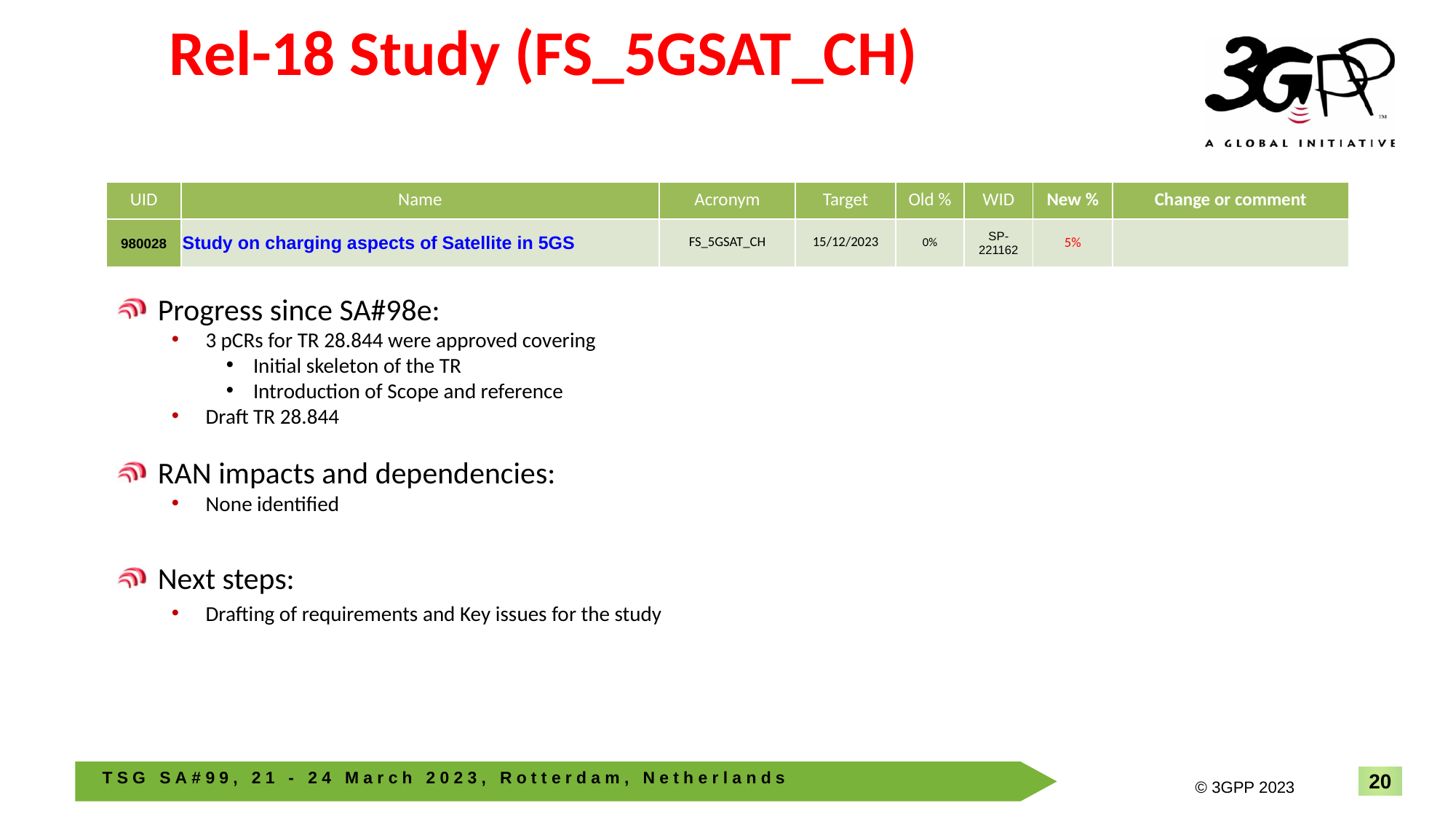

# Rel-18 Study (FS_5GSAT_CH)
| UID | Name | Acronym | Target | Old % | WID | New % | Change or comment |
| --- | --- | --- | --- | --- | --- | --- | --- |
| 980028 | Study on charging aspects of Satellite in 5GS | FS\_5GSAT\_CH | 15/12/2023 | 0% | SP-221162 | 5% |  |
Progress since SA#98e:
3 pCRs for TR 28.844 were approved covering
Initial skeleton of the TR
Introduction of Scope and reference
Draft TR 28.844

RAN impacts and dependencies:
None identified

Next steps:
Drafting of requirements and Key issues for the study